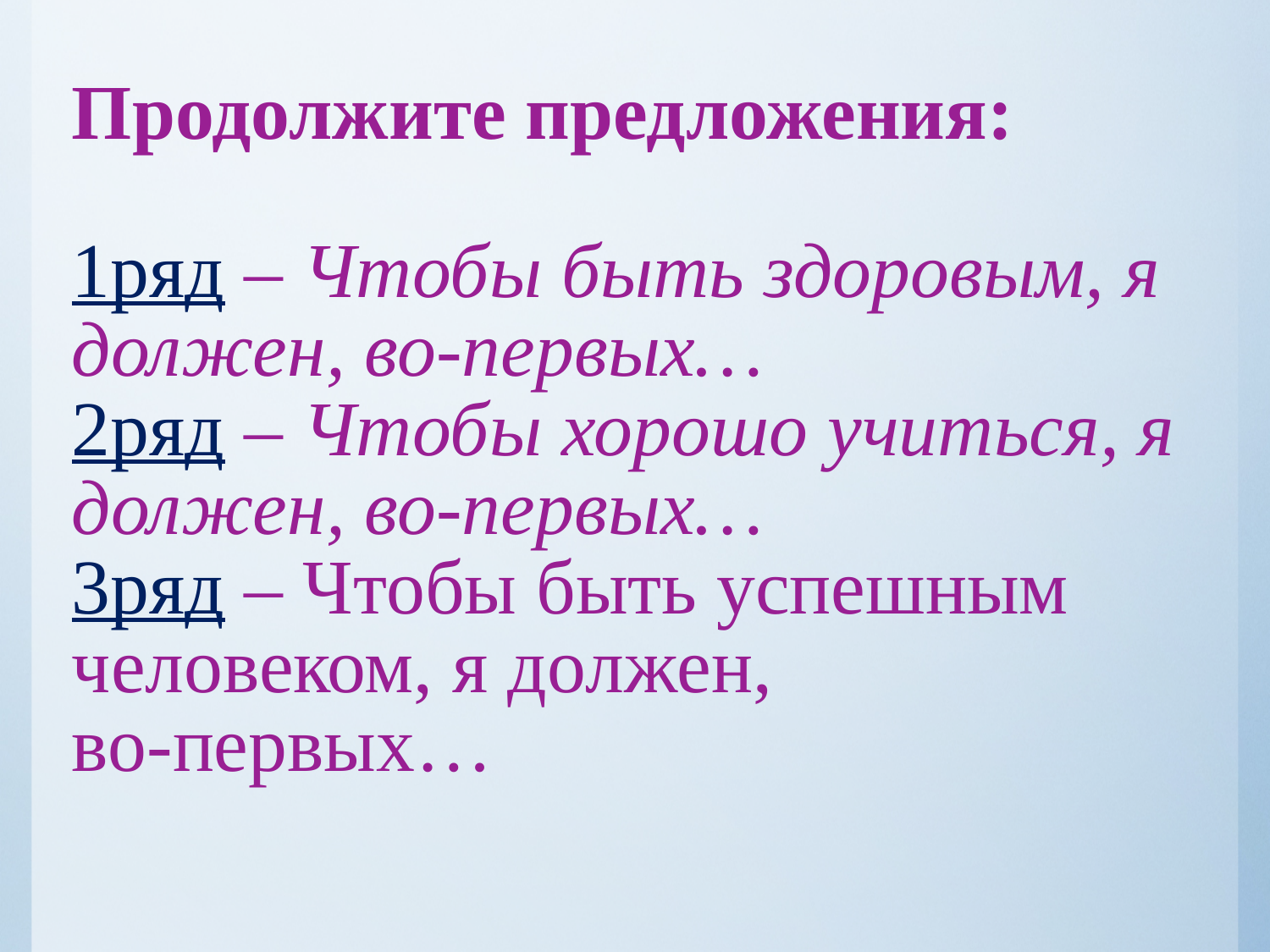

# Продолжите предложения: 1ряд – Чтобы быть здоровым, я должен, во-первых… 2ряд – Чтобы хорошо учиться, я должен, во-первых… 3ряд – Чтобы быть успешным человеком, я должен, во-первых…